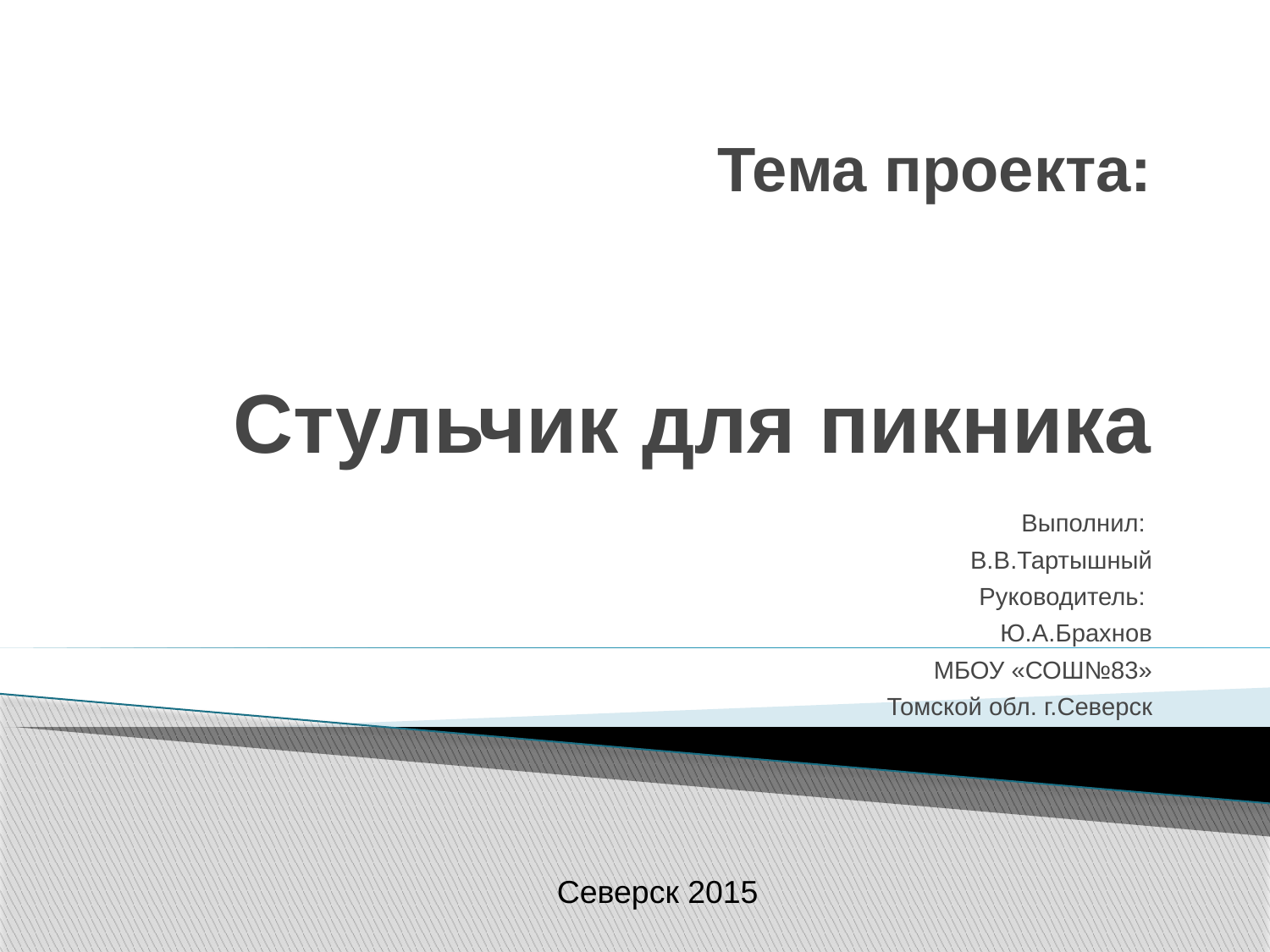

# Тема проекта:   Стульчик для пикника
 Выполнил:
В.В.Тартышный
Руководитель:
Ю.А.Брахнов
МБОУ «СОШ№83»
Томской обл. г.Северск
Северск 2015